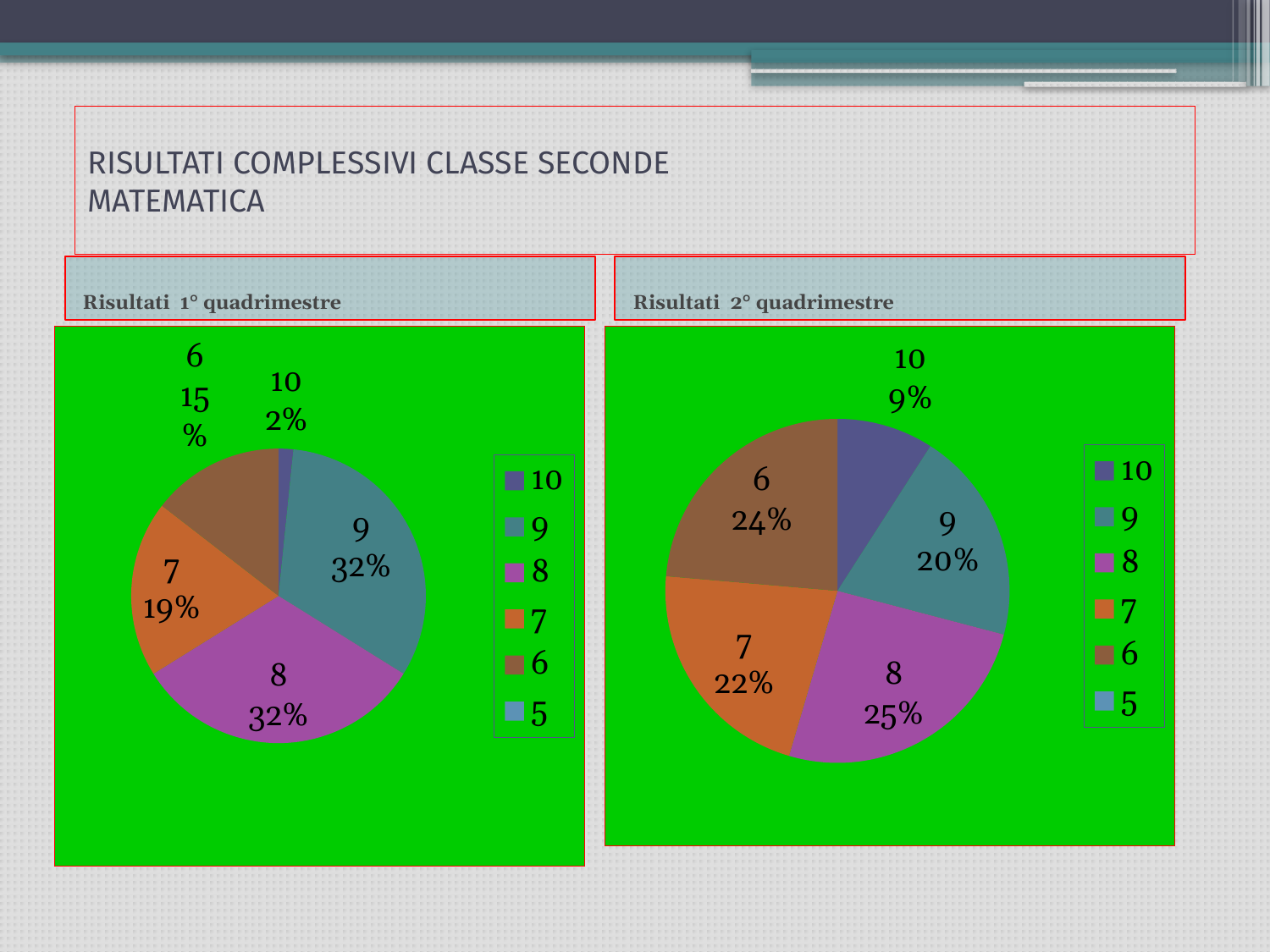

# RISULTATI COMPLESSIVI CLASSE SECONDE MATEMATICA

Risultati  1° quadrimestre

Risultati  2° quadrimestre

### Chart

| Category | Colonna4 |
|---|---|
| 10 | 5.0 |
| 9 | 11.0 |
| 8 | 14.0 |
| 7 | 12.0 |
| 6 | 13.0 |
| 5 | 0.0 |

### Chart

| Category | Colonna4 |
|---|---|
| 10 | 1.0 |
| 9 | 20.0 |
| 8 | 20.0 |
| 7 | 12.0 |
| 6 | 9.0 |
| 5 | 0.0 |